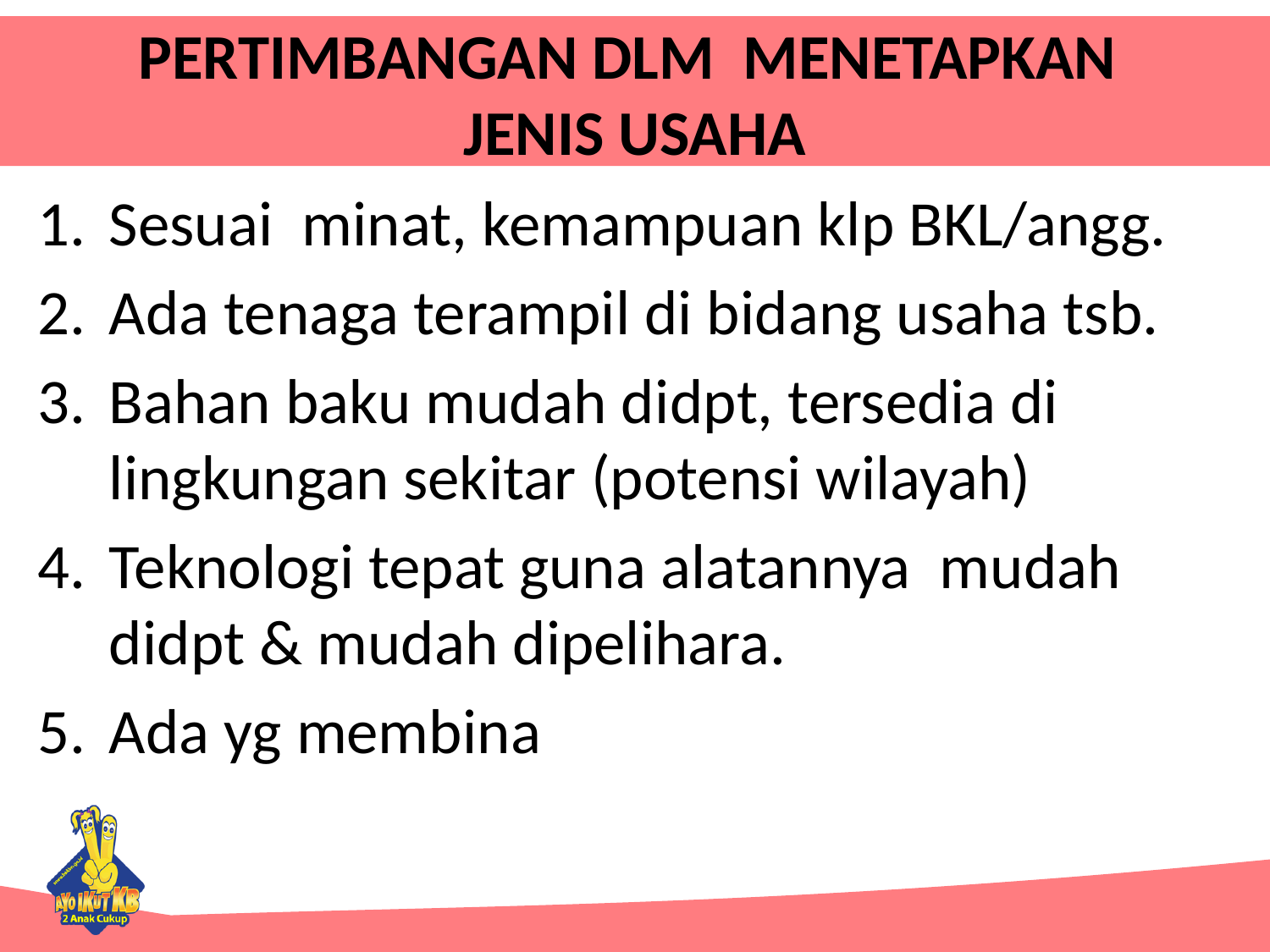

# PERTIMBANGAN DLM  MENETAPKAN JENIS USAHA
Sesuai  minat, kemampuan klp BKL/angg.
Ada tenaga terampil di bidang usaha tsb.
Bahan baku mudah didpt, tersedia di lingkungan sekitar (potensi wilayah)
Teknologi tepat guna alatannya  mudah didpt & mudah dipelihara.
Ada yg membina